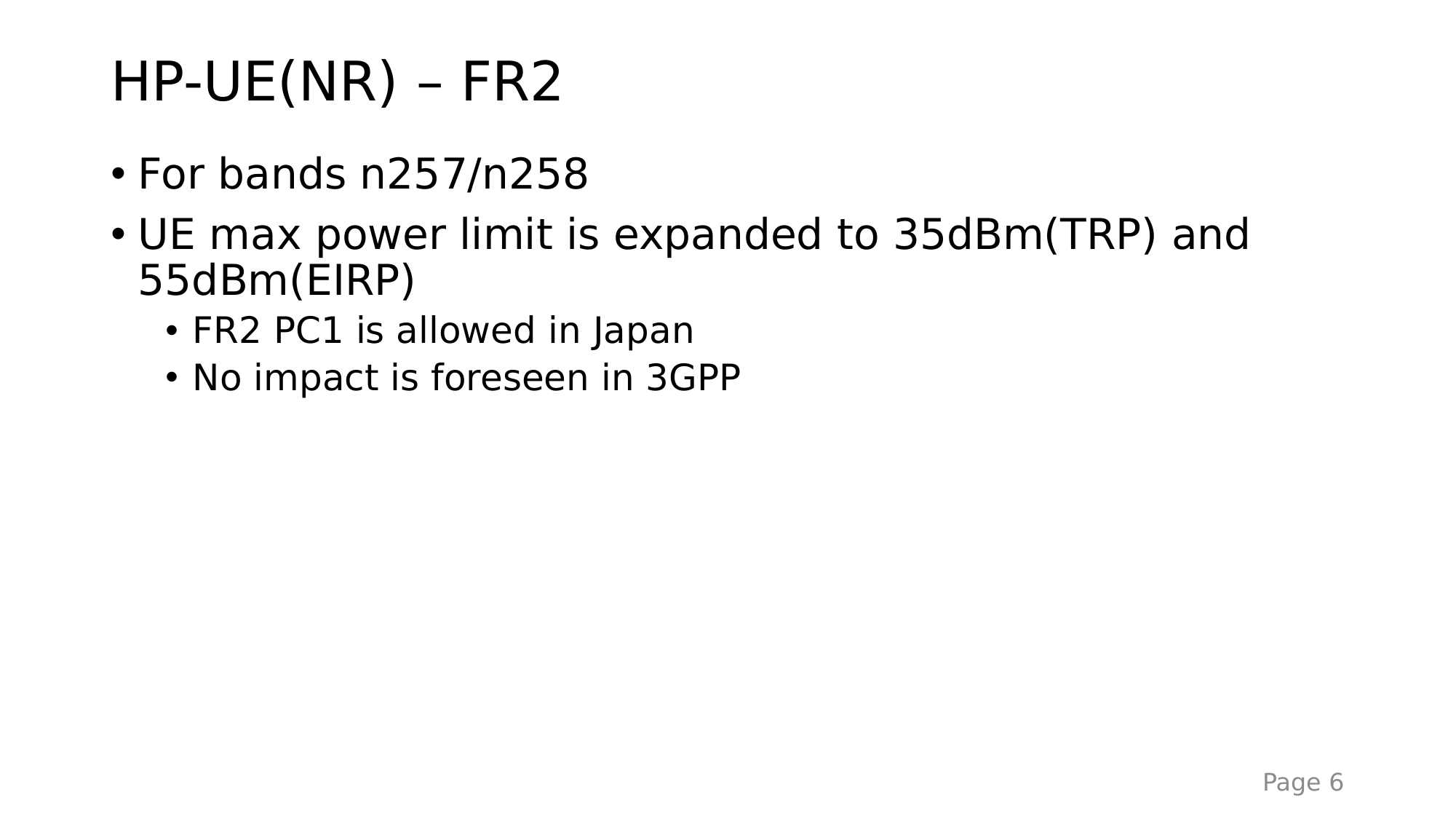

# HP-UE(NR) – FR2
For bands n257/n258
UE max power limit is expanded to 35dBm(TRP) and 55dBm(EIRP)
FR2 PC1 is allowed in Japan
No impact is foreseen in 3GPP
Page 6